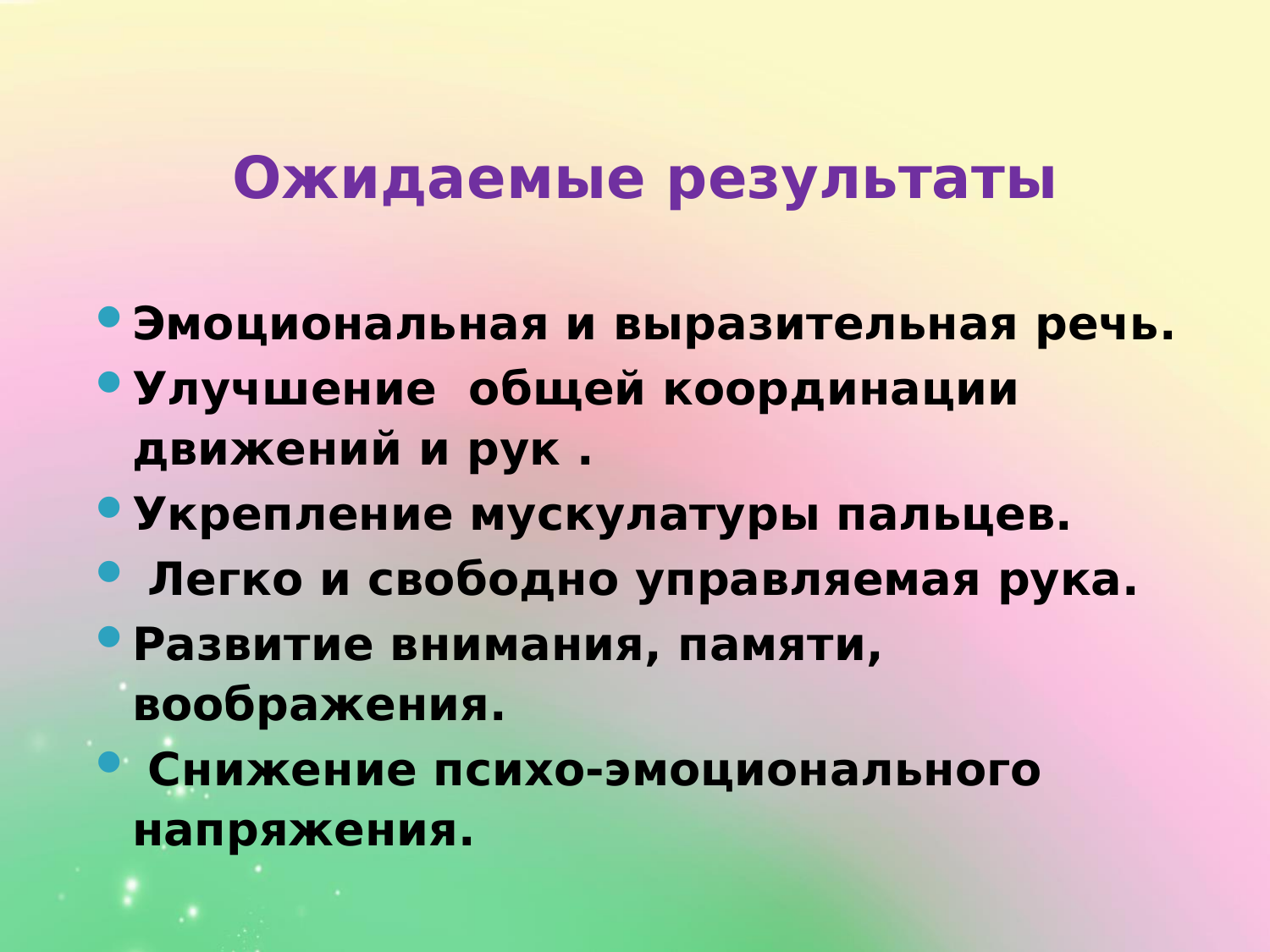

# Ожидаемые результаты
Эмоциональная и выразительная речь.
Улучшение  общей координации движений и рук .
Укрепление мускулатуры пальцев.
 Легко и свободно управляемая рука.
Развитие внимания, памяти, воображения.
 Снижение психо-эмоционального напряжения.